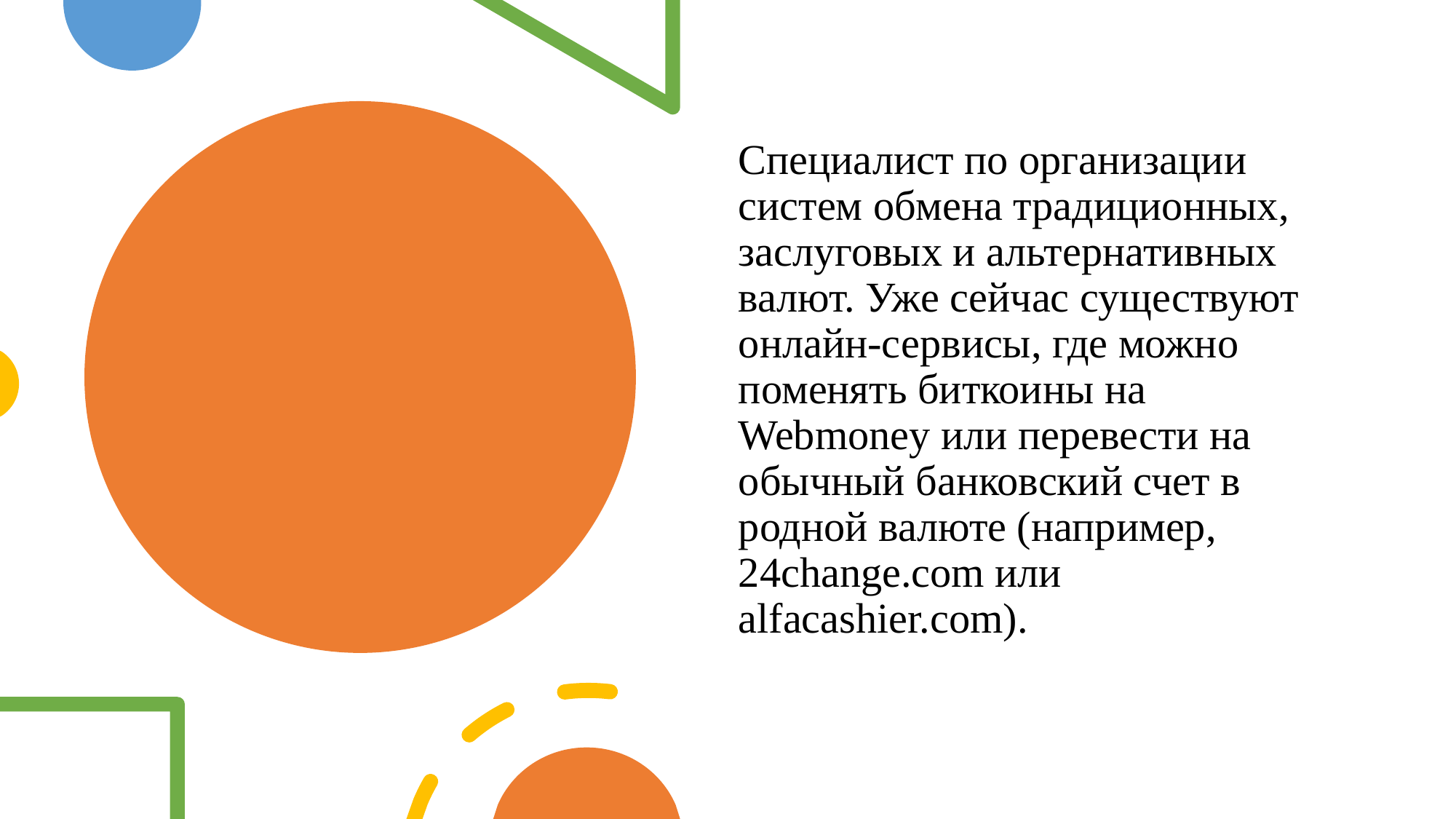

Специалист по организации систем обмена традиционных, заслуговых и альтернативных валют. Уже сейчас существуют онлайн-сервисы, где можно поменять биткоины на Webmoney или перевести на обычный банковский счет в родной валюте (например, 24change.com или alfacashier.com).